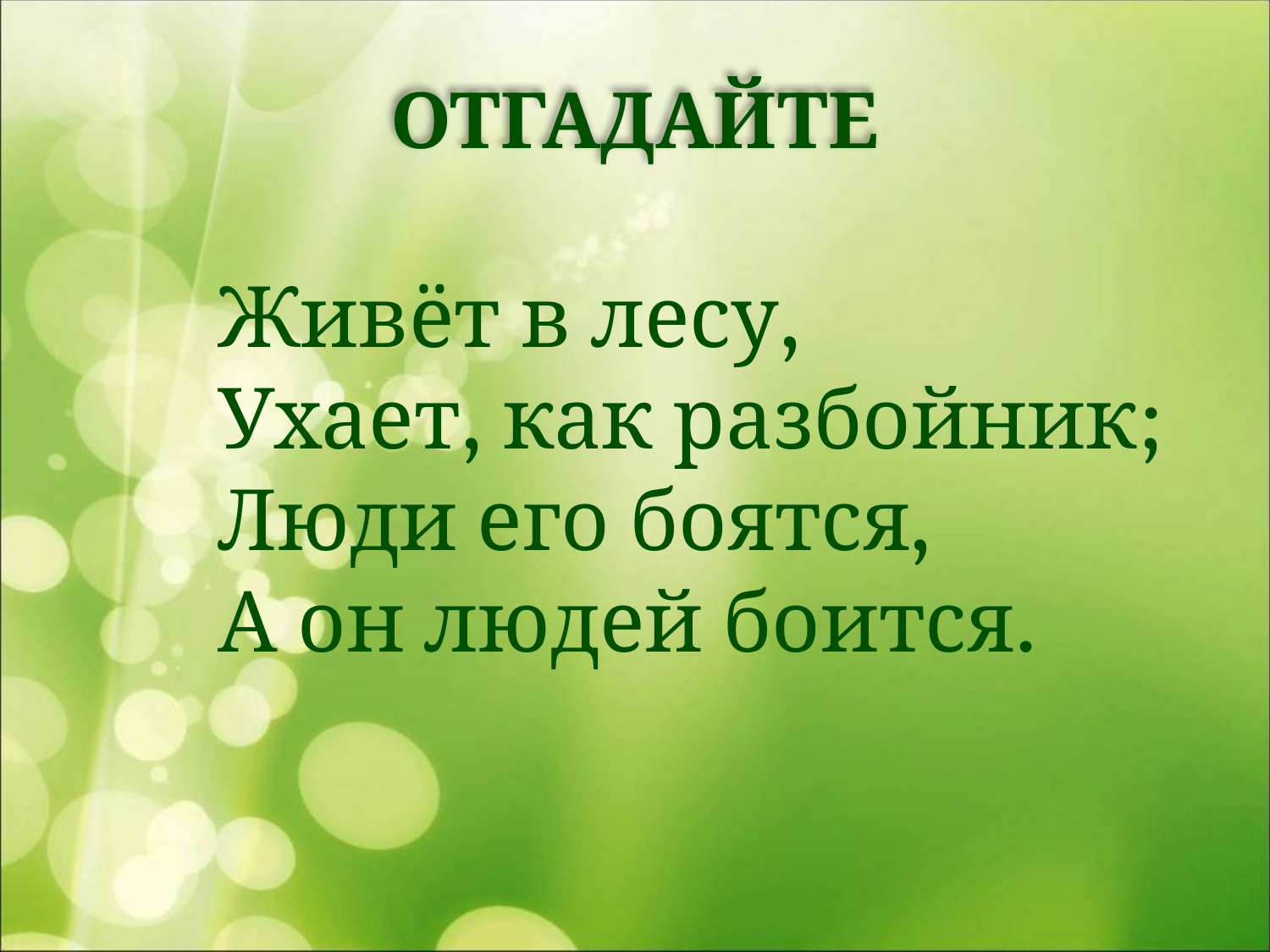

# ОТГАДАЙТЕ
Живёт в лесу,
Ухает, как разбойник;
Люди его боятся,
А он людей боится.